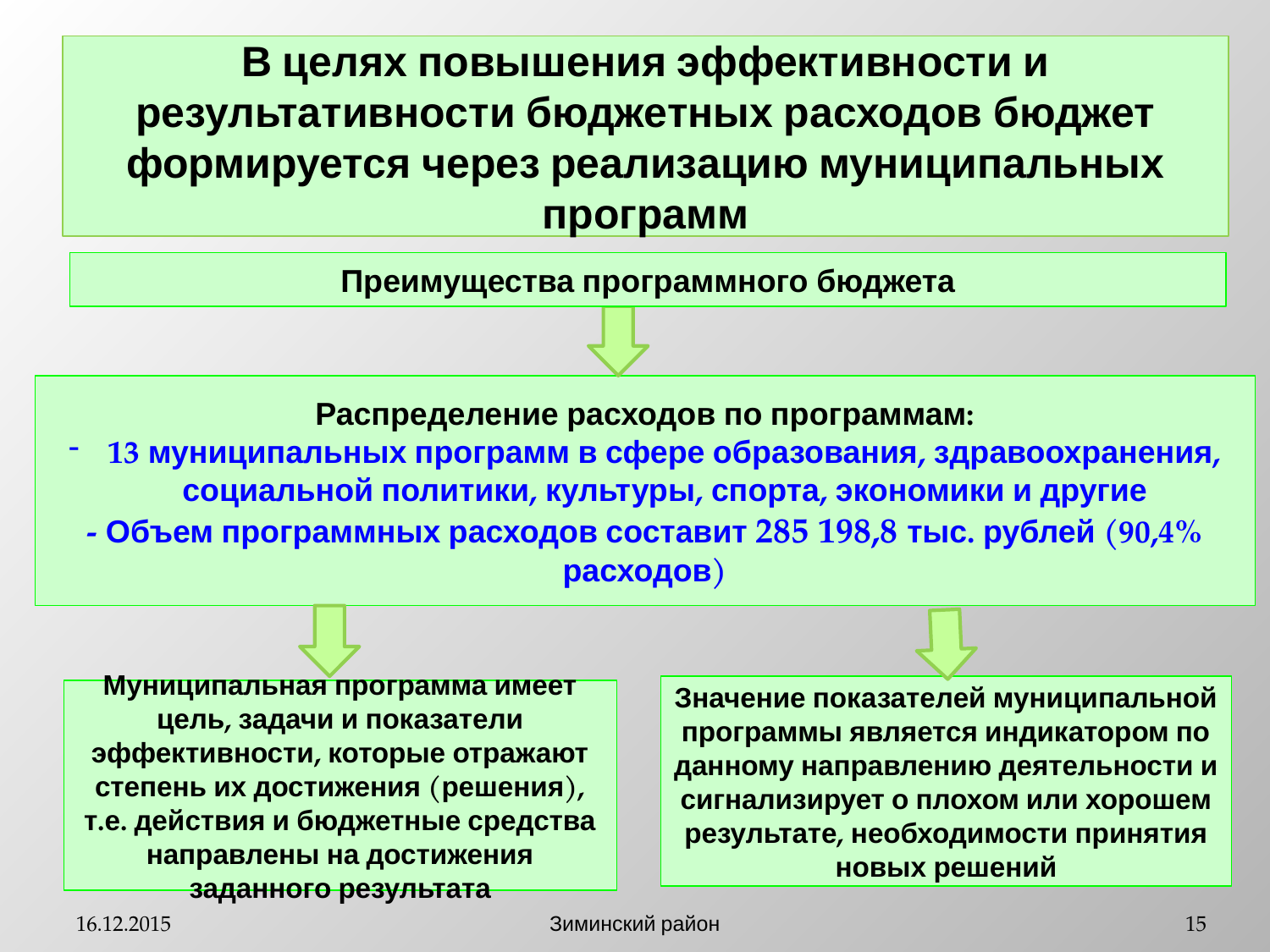

В целях повышения эффективности и результативности бюджетных расходов бюджет формируется через реализацию муниципальных программ

Преимущества программного бюджета

Распределение расходов по программам:
13 муниципальных программ в сфере образования, здравоохранения, социальной политики, культуры, спорта, экономики и другие
- Объем программных расходов составит 285 198,8 тыс. рублей (90,4% расходов)

Значение показателей муниципальной программы является индикатором по данному направлению деятельности и сигнализирует о плохом или хорошем результате, необходимости принятия новых решений
Муниципальная программа имеет цель, задачи и показатели эффективности, которые отражают степень их достижения (решения), т.е. действия и бюджетные средства направлены на достижения заданного результата
16.12.2015
Зиминский район
15